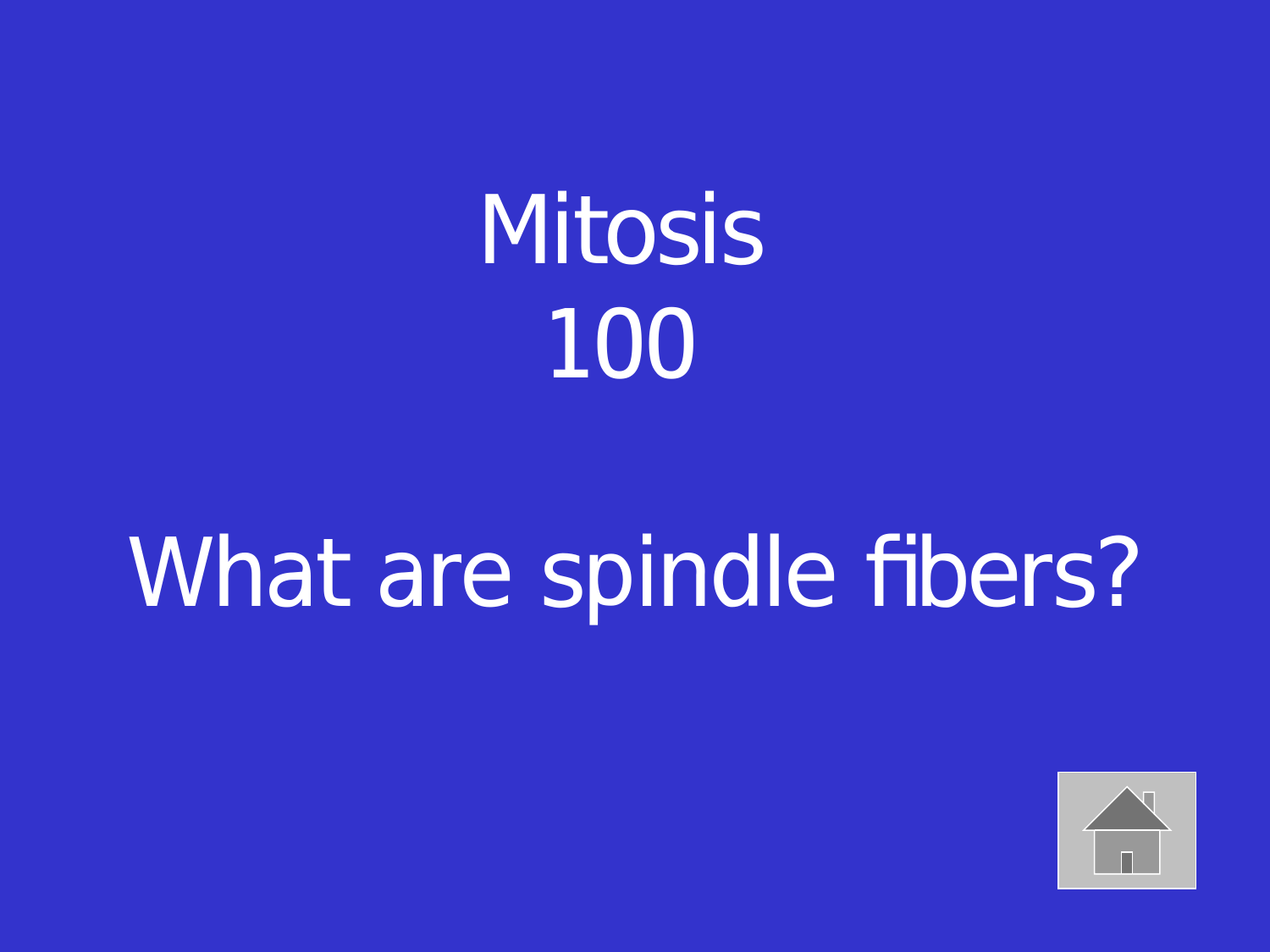

# Mitosis 100 What are spindle fibers?